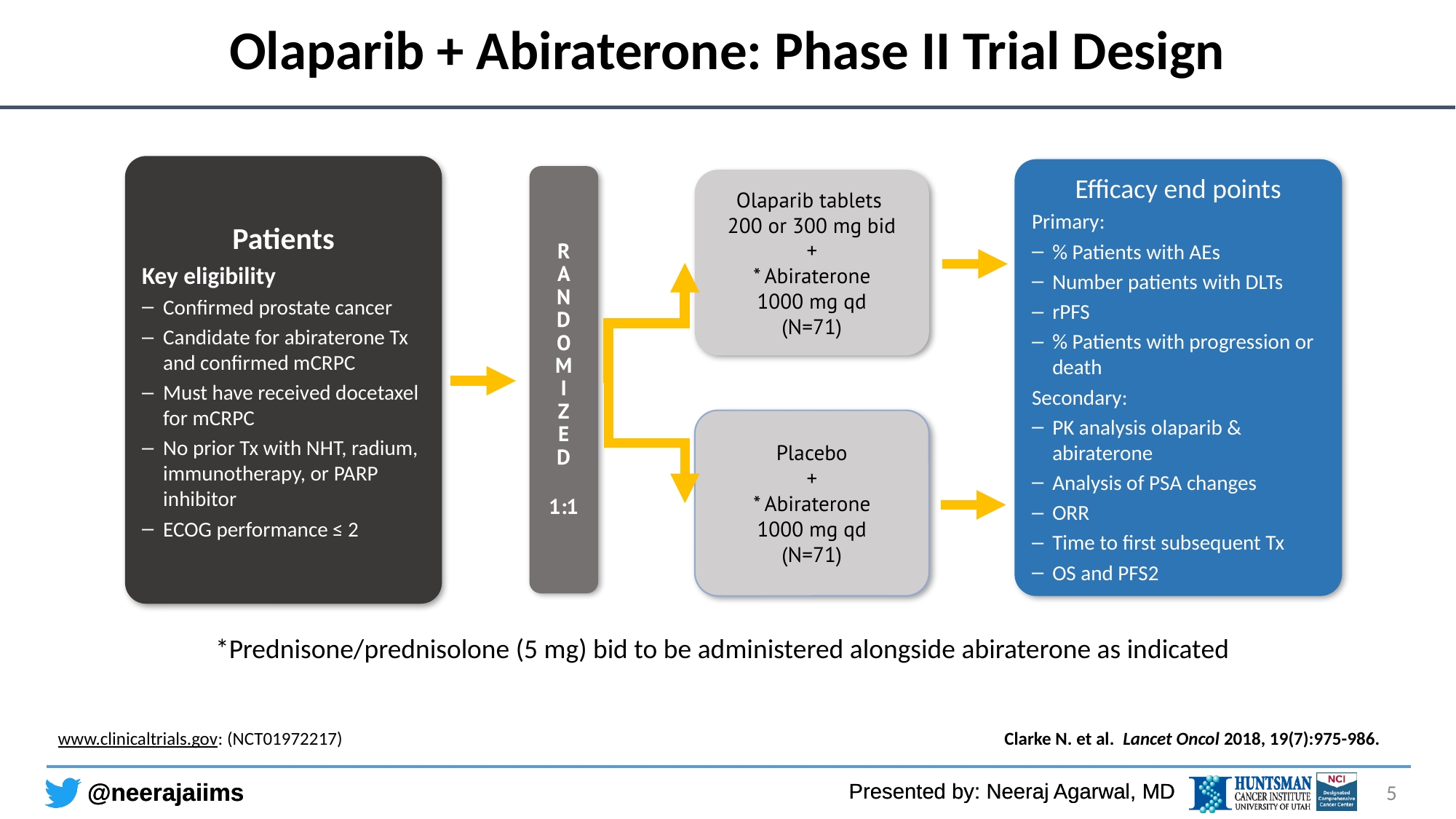

# Olaparib + Abiraterone: Phase II Trial Design
Patients
Key eligibility
Confirmed prostate cancer
Candidate for abiraterone Tx and confirmed mCRPC
Must have received docetaxel for mCRPC
No prior Tx with NHT, radium, immunotherapy, or PARP inhibitor
ECOG performance ≤ 2
Efficacy end points
Primary:
% Patients with AEs
Number patients with DLTs
rPFS
% Patients with progression or death
Secondary:
PK analysis olaparib & abiraterone
Analysis of PSA changes
ORR
Time to first subsequent Tx
OS and PFS2
R
A
N
D
O
M
I
Z
E
D

1:1
Olaparib tablets
200 or 300 mg bid
+
* Abiraterone
1000 mg qd
(N=71)
Placebo
+
* Abiraterone
1000 mg qd
(N=71)
*Prednisone/prednisolone (5 mg) bid to be administered alongside abiraterone as indicated
Clarke N. et al.  Lancet Oncol 2018, 19(7):975-986.
www.clinicaltrials.gov: (NCT01972217)
5